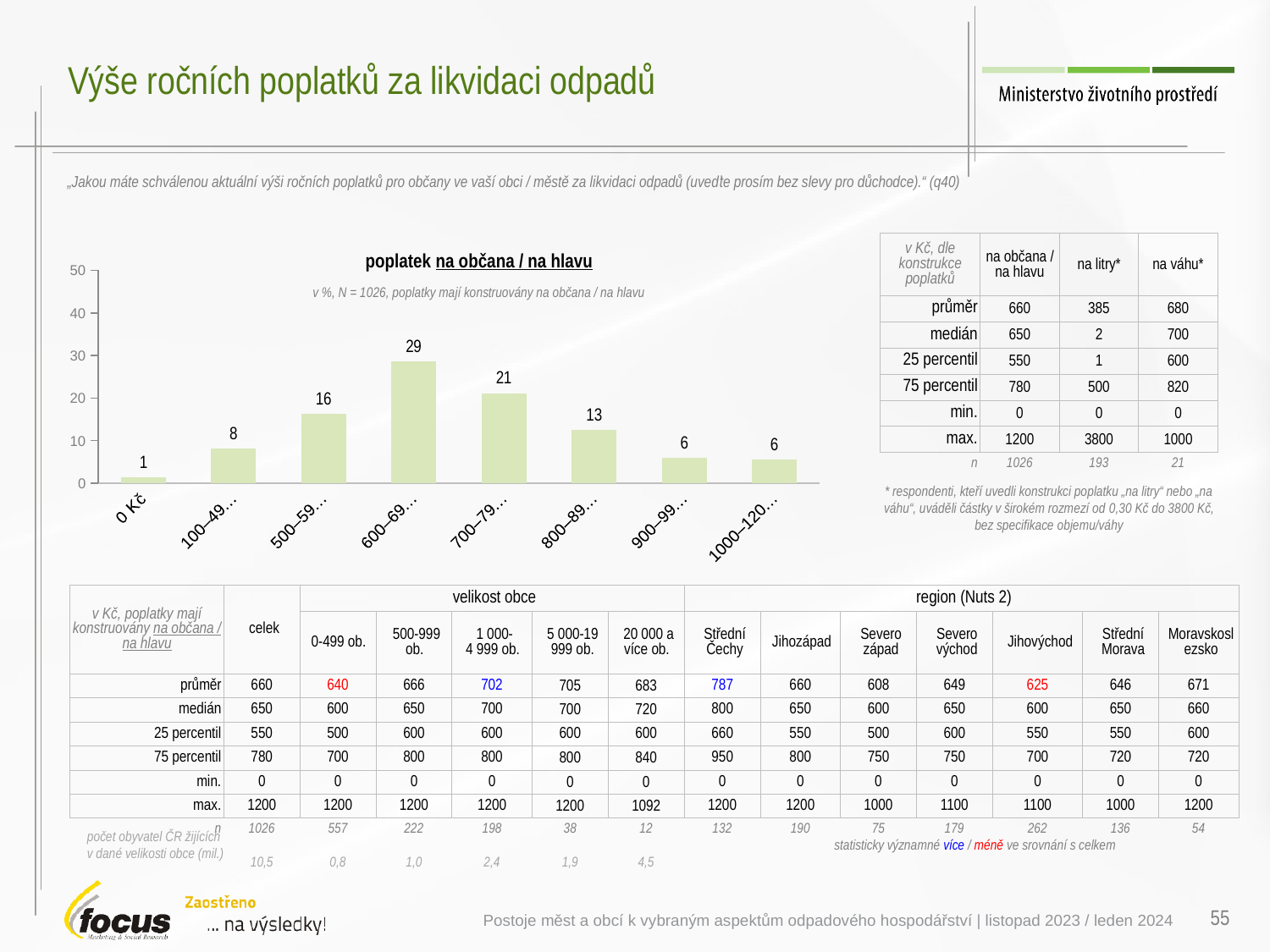

# Výše ročních poplatků za likvidaci odpadů
„Jakou máte schválenou aktuální výši ročních poplatků pro občany ve vaší obci / městě za likvidaci odpadů (uveďte prosím bez slevy pro důchodce).“ (q40)

### Chart

| Category |  |
|---|---|
| 0 Kč | 1.442752387159 |
| 100–499 Kč | 8.143720168832 |
| 500–599 Kč | 16.24724989565 |
| 600–699 Kč | 28.7101151367 |
| 700–799 Kč | 21.14671089959 |
| 800–899 Kč | 12.60377658122 |
| 900–999 Kč | 6.06399740627 |
| 1000–1200 Kč | 5.641677524584 |
| v Kč, dle konstrukce poplatků | na občana / na hlavu | na litry\* | na váhu\* |
| --- | --- | --- | --- |
| průměr | 660 | 385 | 680 |
| medián | 650 | 2 | 700 |
| 25 percentil | 550 | 1 | 600 |
| 75 percentil | 780 | 500 | 820 |
| min. | 0 | 0 | 0 |
| max. | 1200 | 3800 | 1000 |
| n | 1026 | 193 | 21 |
poplatek na občana / na hlavu
v %, N = 1026, poplatky mají konstruovány na občana / na hlavu
* respondenti, kteří uvedli konstrukci poplatku „na litry“ nebo „na váhu“, uváděli částky v širokém rozmezí od 0,30 Kč do 3800 Kč, bez specifikace objemu/váhy
| v Kč, poplatky mají konstruovány na občana / na hlavu | celek | velikost obce |  |  |  |  | region (Nuts 2) |  |  |  |  |  |  |
| --- | --- | --- | --- | --- | --- | --- | --- | --- | --- | --- | --- | --- | --- |
| v Kč, poplatky mají konstruovány na občana / na hlavu | celek | 0-499 ob. | 500-999 ob. | 1 000- 4 999 ob. | 5 000-19 999 ob. | 20 000 a více ob. | Střední Čechy | Jihozápad | Severo západ | Severo východ | Jihovýchod | Střední Morava | Moravskoslezsko |
| průměr | 660 | 640 | 666 | 702 | 705 | 683 | 787 | 660 | 608 | 649 | 625 | 646 | 671 |
| medián | 650 | 600 | 650 | 700 | 700 | 720 | 800 | 650 | 600 | 650 | 600 | 650 | 660 |
| 25 percentil | 550 | 500 | 600 | 600 | 600 | 600 | 660 | 550 | 500 | 600 | 550 | 550 | 600 |
| 75 percentil | 780 | 700 | 800 | 800 | 800 | 840 | 950 | 800 | 750 | 750 | 700 | 720 | 720 |
| min. | 0 | 0 | 0 | 0 | 0 | 0 | 0 | 0 | 0 | 0 | 0 | 0 | 0 |
| max. | 1200 | 1200 | 1200 | 1200 | 1200 | 1092 | 1200 | 1200 | 1000 | 1100 | 1100 | 1000 | 1200 |
| n | 1026 | 557 | 222 | 198 | 38 | 12 | 132 | 190 | 75 | 179 | 262 | 136 | 54 |
|  | 10,5 | 0,8 | 1,0 | 2,4 | 1,9 | 4,5 |  |  |  |  |  |  |  |
počet obyvatel ČR žijících
v dané velikosti obce (mil.)
statisticky významné více / méně ve srovnání s celkem